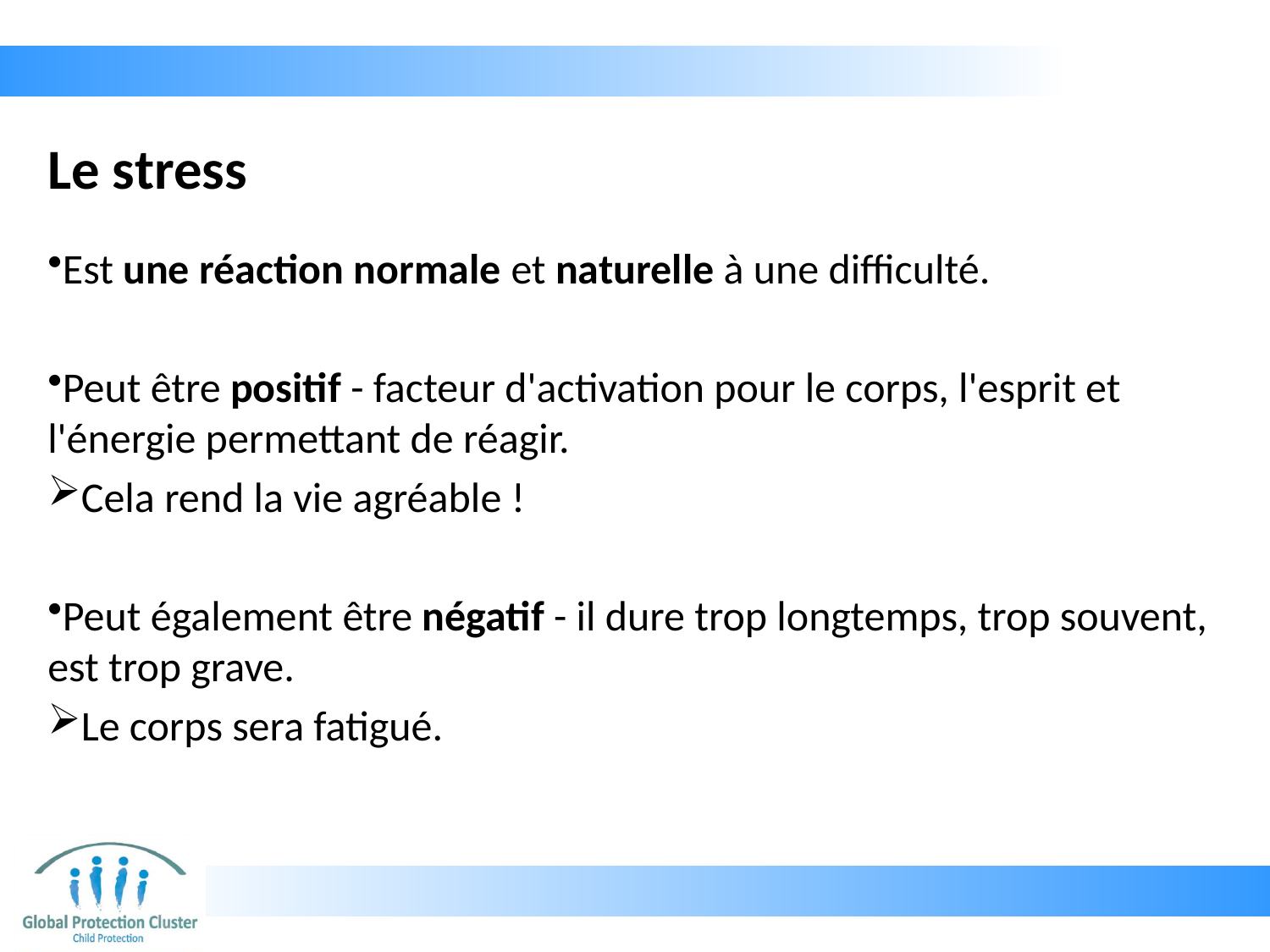

# Le stress

Est une réaction normale et naturelle à une difficulté.

Peut être positif - facteur d'activation pour le corps, l'esprit et l'énergie permettant de réagir.
Cela rend la vie agréable !

Peut également être négatif - il dure trop longtemps, trop souvent, est trop grave.
Le corps sera fatigué.